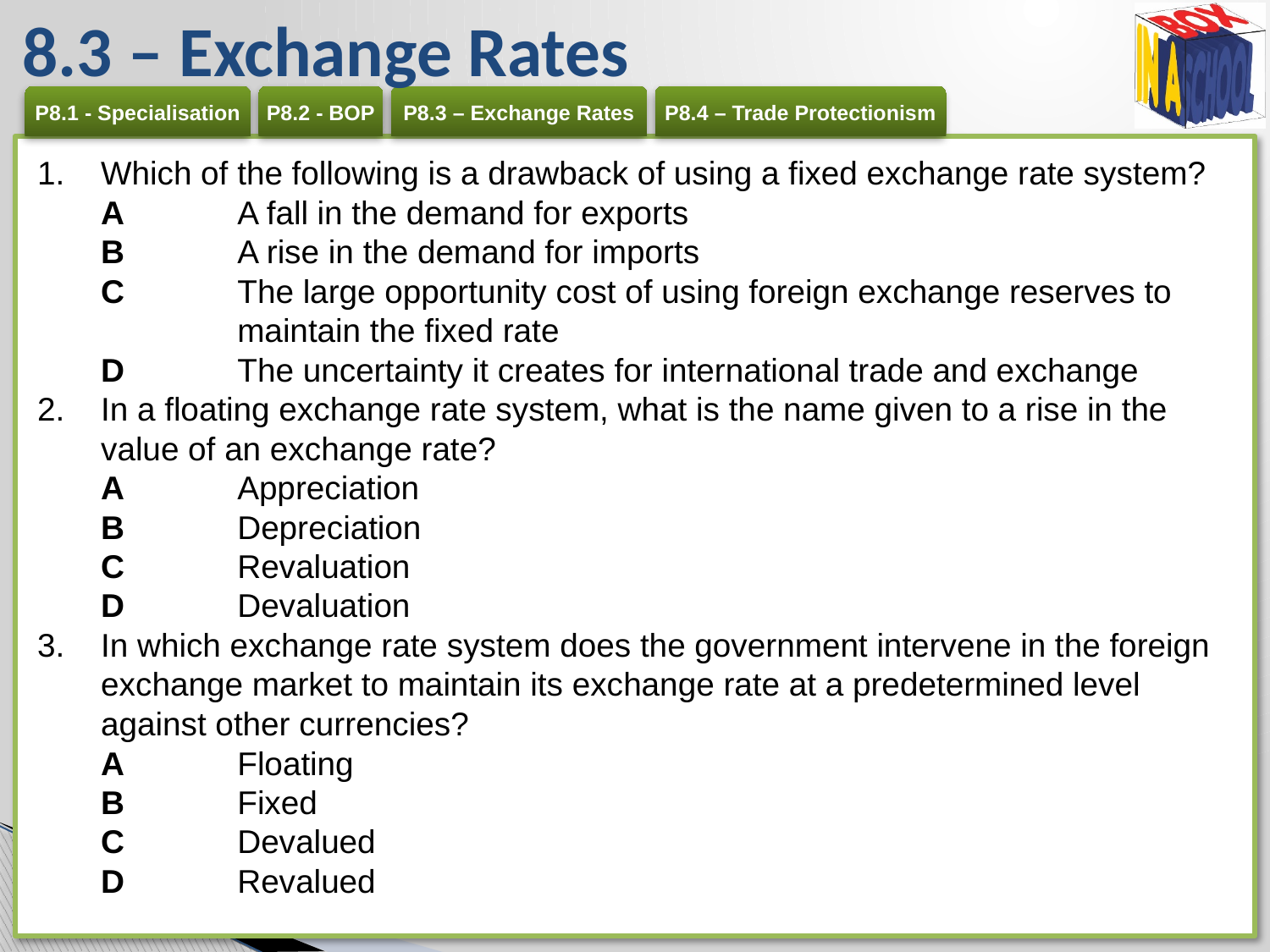

# 8.3 – Exchange Rates
Which of the following is a drawback of using a fixed exchange rate system?
A 	A fall in the demand for exports
B 	A rise in the demand for imports
C 	The large opportunity cost of using foreign exchange reserves to 	maintain the fixed rate
D 	The uncertainty it creates for international trade and exchange
In a floating exchange rate system, what is the name given to a rise in the value of an exchange rate?
A 	Appreciation
B 	Depreciation
C 	Revaluation
D 	Devaluation
In which exchange rate system does the government intervene in the foreign exchange market to maintain its exchange rate at a predetermined level against other currencies?
A 	Floating
B 	Fixed
C 	Devalued
D 	Revalued